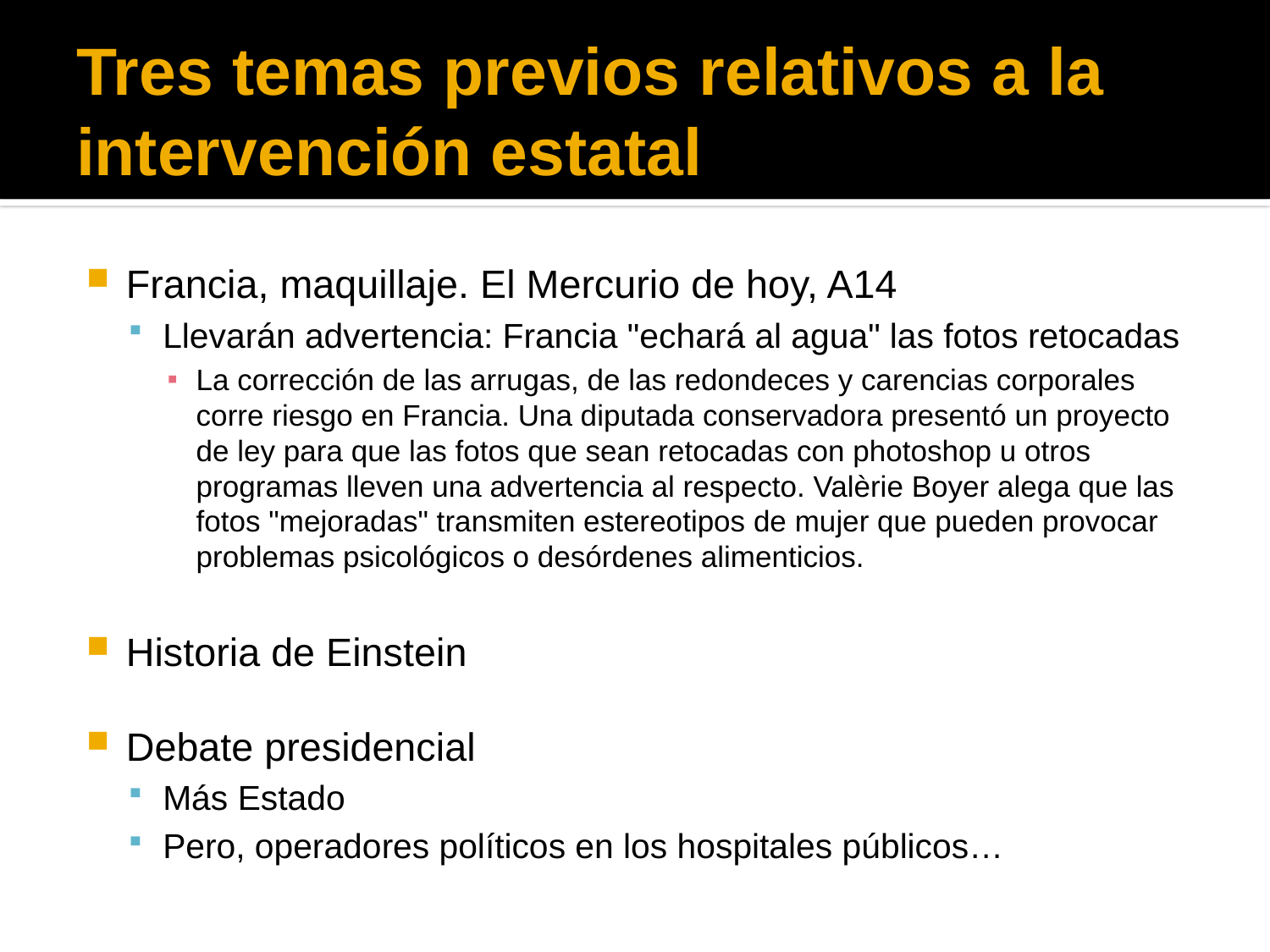

# Tres temas previos relativos a la intervención estatal
Francia, maquillaje. El Mercurio de hoy, A14
Llevarán advertencia: Francia "echará al agua" las fotos retocadas
La corrección de las arrugas, de las redondeces y carencias corporales corre riesgo en Francia. Una diputada conservadora presentó un proyecto de ley para que las fotos que sean retocadas con photoshop u otros programas lleven una advertencia al respecto. Valèrie Boyer alega que las fotos "mejoradas" transmiten estereotipos de mujer que pueden provocar problemas psicológicos o desórdenes alimenticios.

Historia de Einstein

Debate presidencial
Más Estado
Pero, operadores políticos en los hospitales públicos…